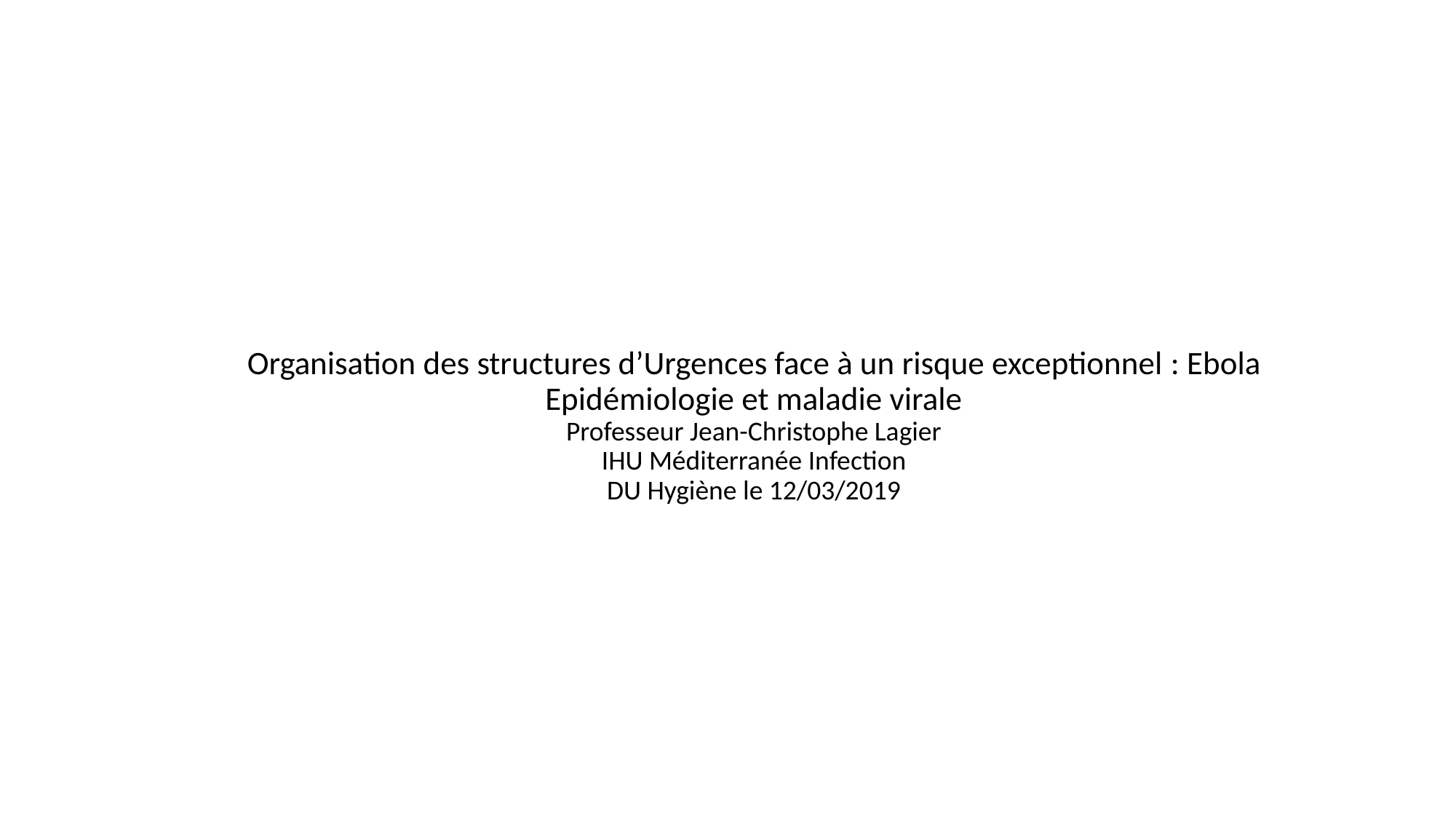

# Organisation des structures d’Urgences face à un risque exceptionnel : Ebola Epidémiologie et maladie virale Professeur Jean-Christophe Lagier IHU Méditerranée Infection DU Hygiène le 12/03/2019